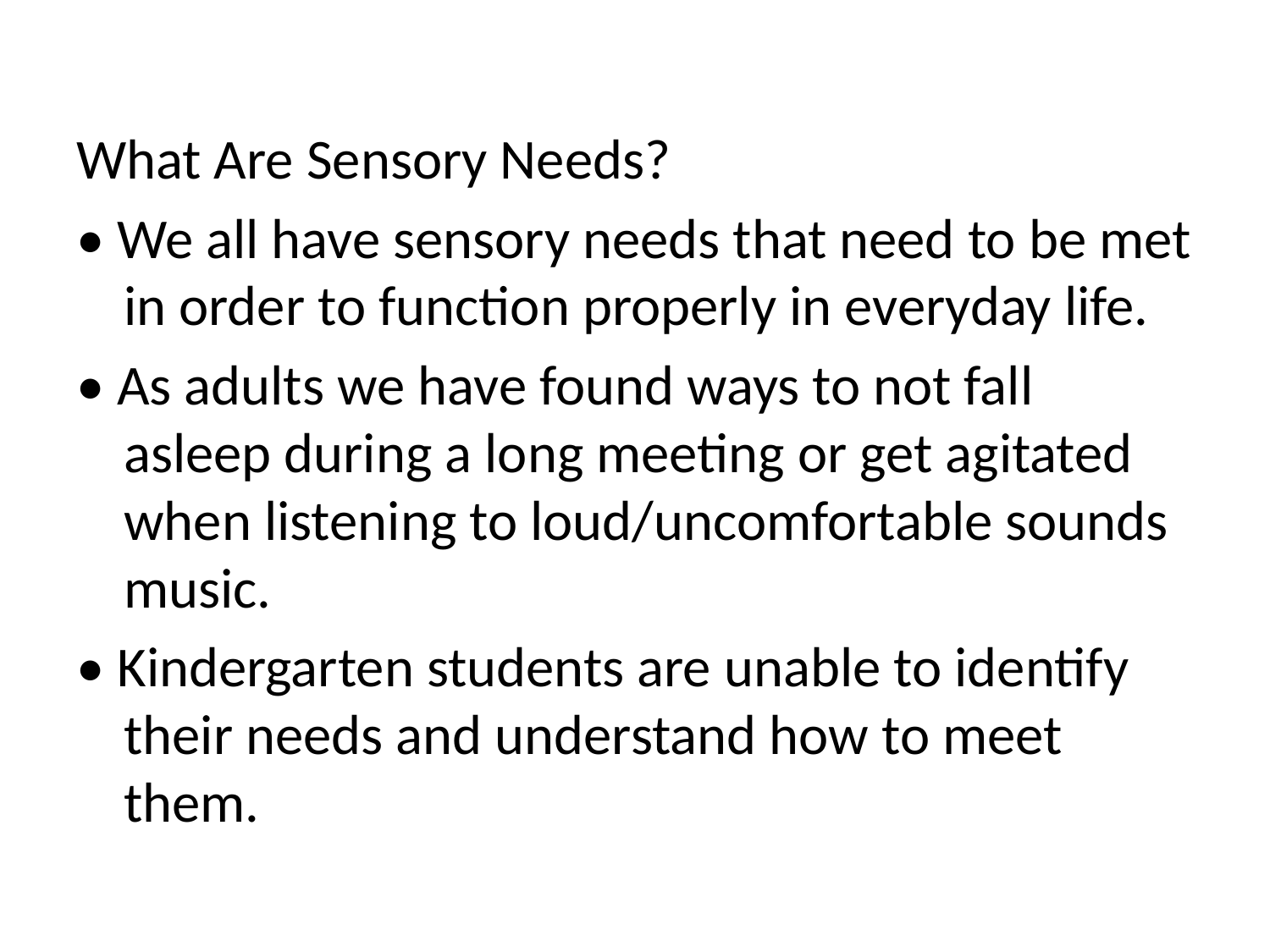

What Are Sensory Needs?
• We all have sensory needs that need to be met in order to function properly in everyday life.
• As adults we have found ways to not fall asleep during a long meeting or get agitated when listening to loud/uncomfortable sounds music.
• Kindergarten students are unable to identify their needs and understand how to meet them.